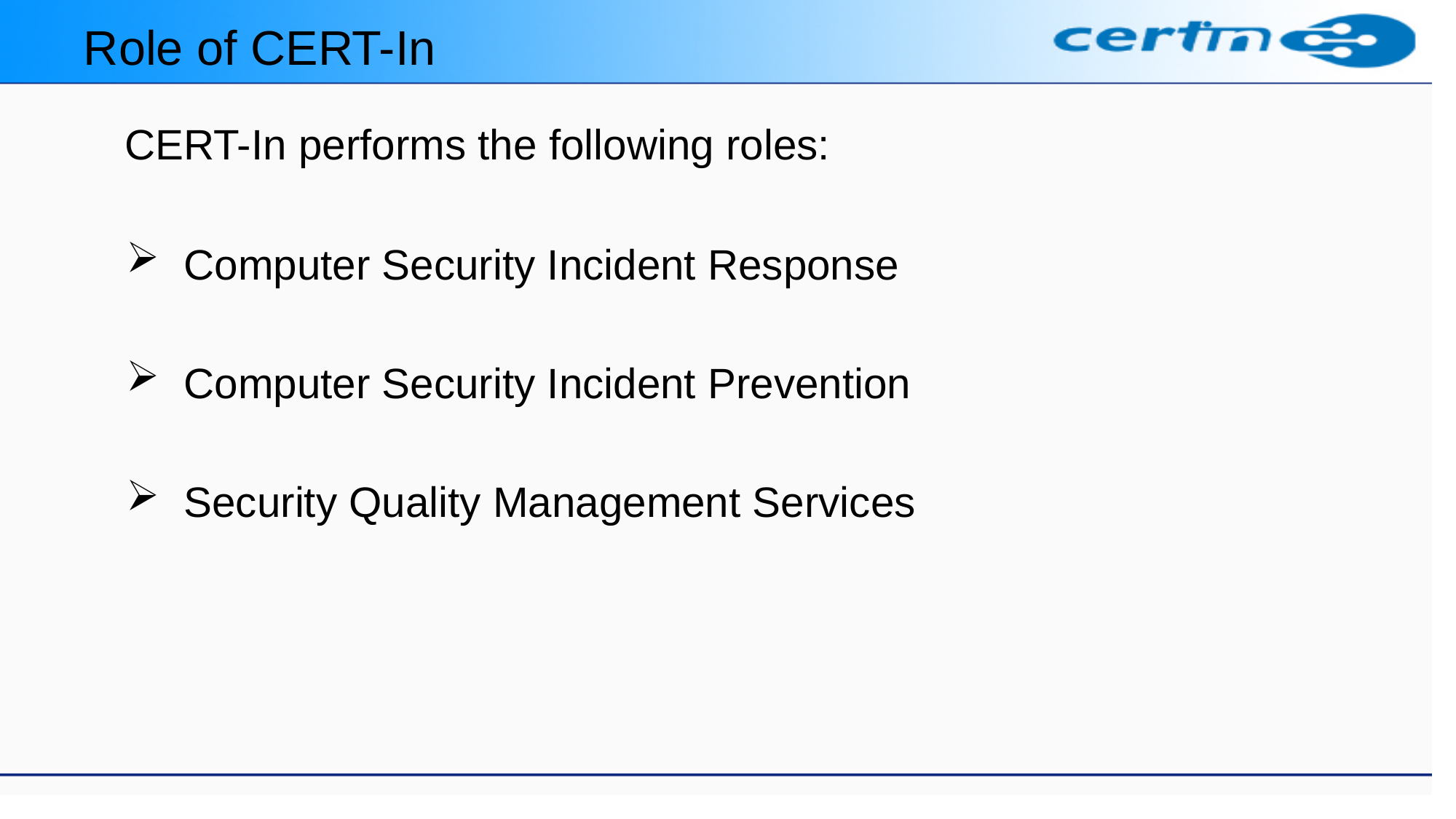

# Role of CERT-In
	 CERT-In performs the following roles:

  Computer Security Incident Response

  Computer Security Incident Prevention

  Security Quality Management Services